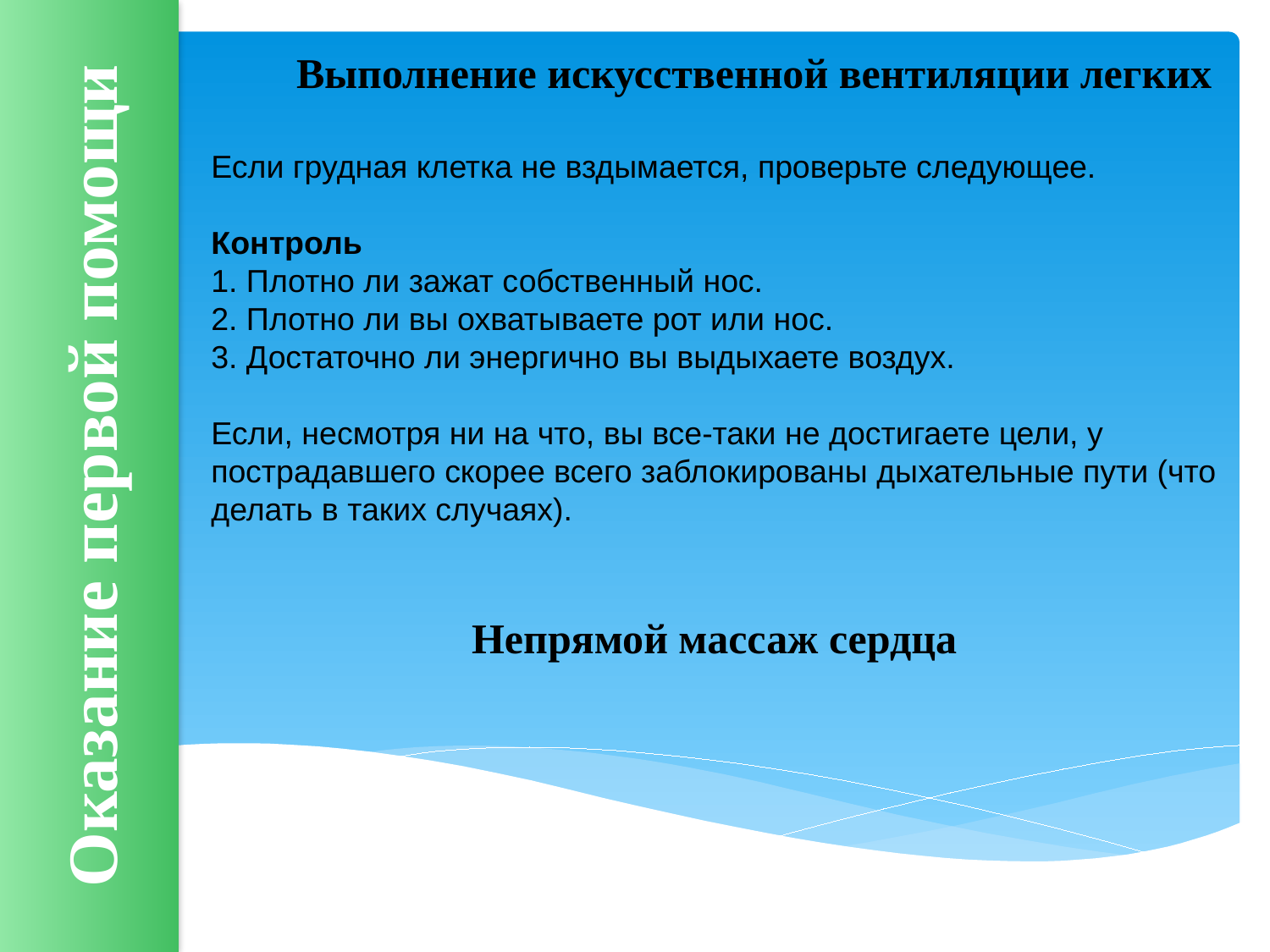

Выполнение искусственной вентиляции легких

Если грудная клетка не вздымается, проверьте следующее.

Контроль
1. Плотно ли зажат собственный нос.
2. Плотно ли вы охватываете рот или нос.
3. Достаточно ли энергично вы выдыхаете воздух.

Если, несмотря ни на что, вы все-таки не достигаете цели, у пострадавшего скорее всего заблокированы дыхательные пути (что делать в таких случаях).
Оказание первой помощи

Непрямой массаж сердца